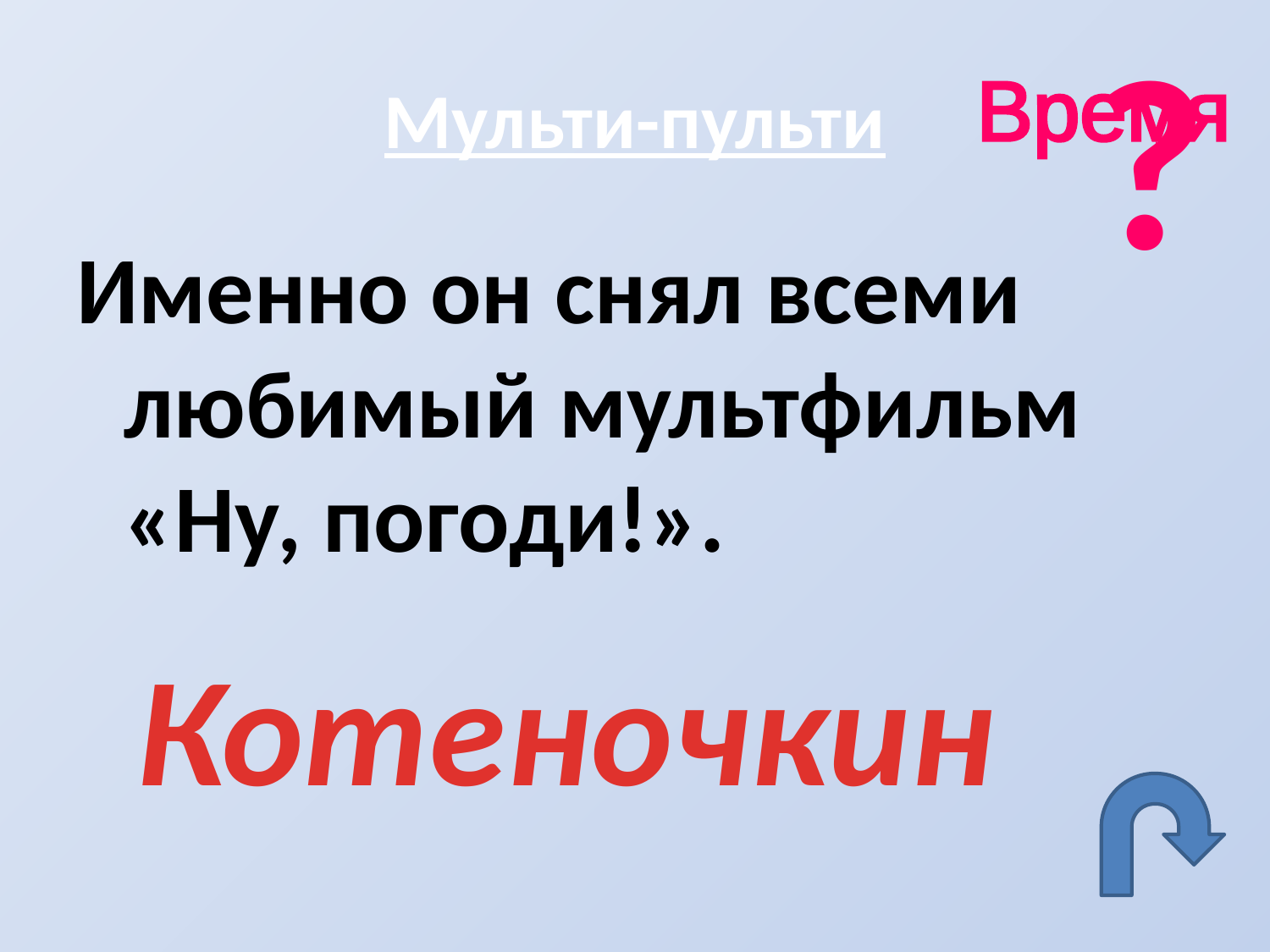

?
# Мульти-пульти
Время
Именно он снял всеми любимый мультфильм «Ну, погоди!».

Котеночкин